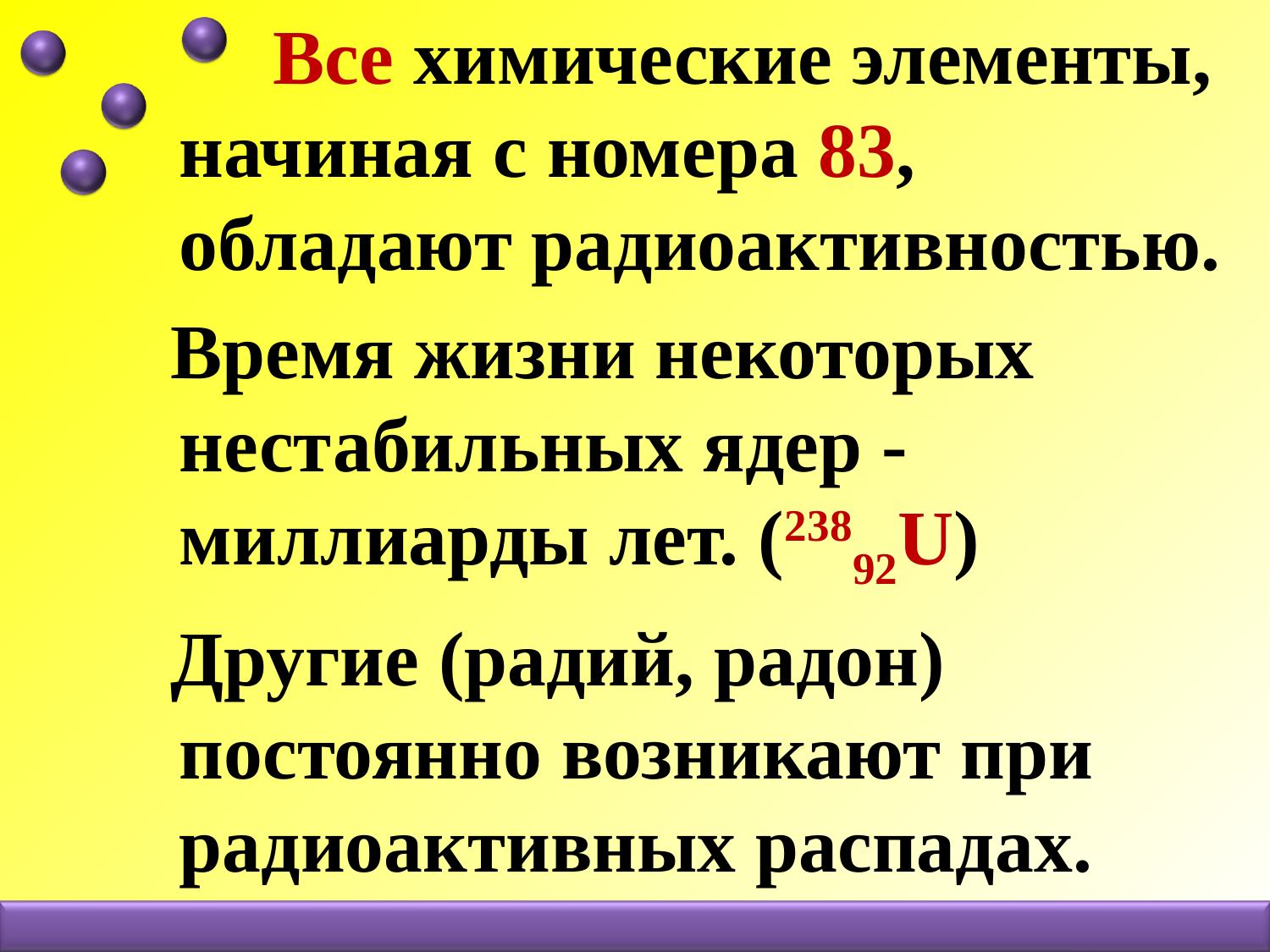

Все химические элементы, начиная с номера 83,  обладают радиоактивностью.
  Время жизни некоторых нестабильных ядер -миллиарды лет. (23892U)
  Другие (радий, радон) постоянно возникают при радиоактивных распадах.